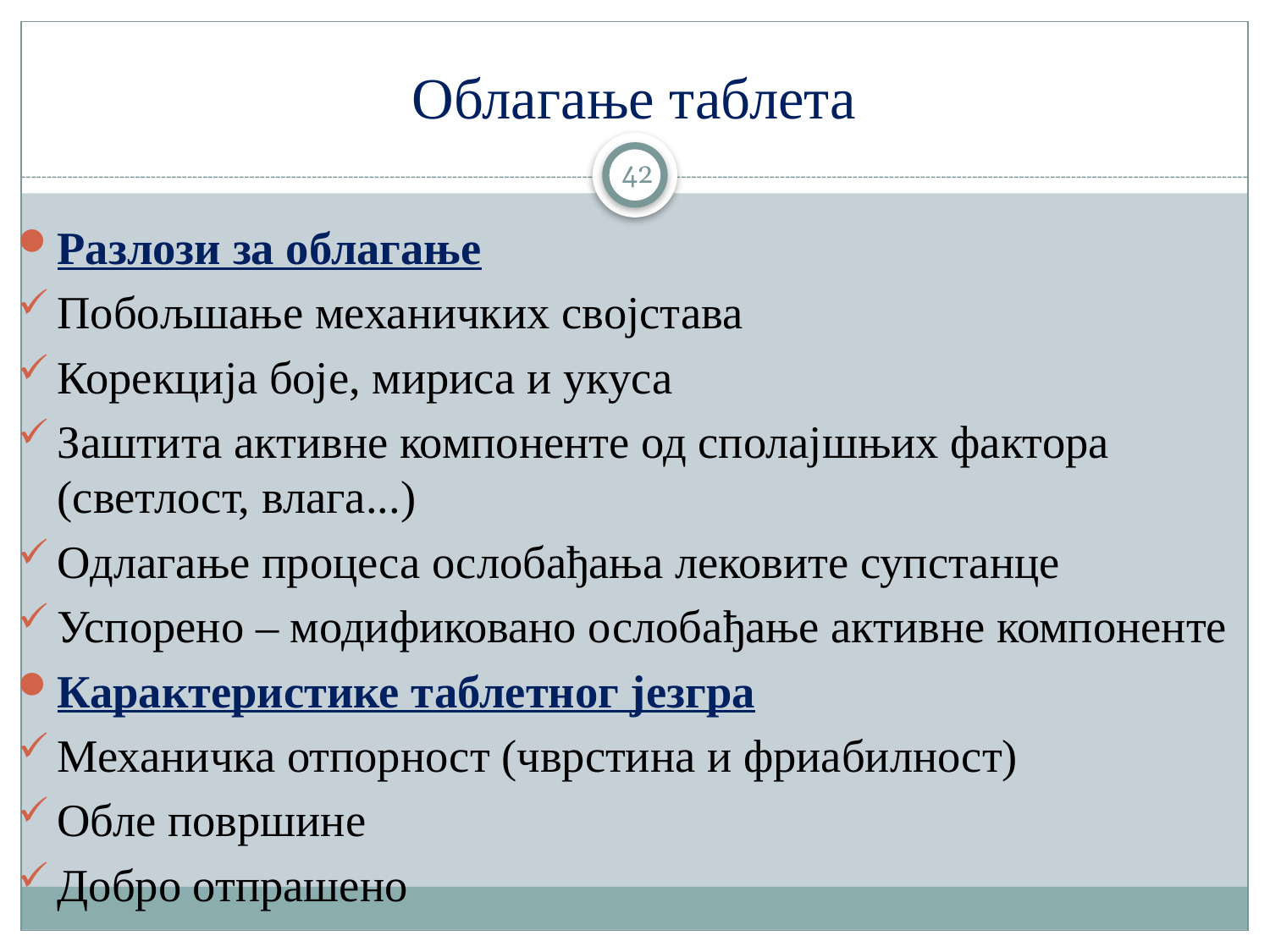

# Облагање таблета
42
Разлози за облагање
Побољшање механичких својстава
Корекција боје, мириса и укуса
Заштита активне компоненте од сполајшњих фактора (светлост, влага...)
Одлагање процеса ослобађања лековите супстанце
Успорено – модификовано ослобађање активне компоненте
Карактеристике таблетног језгра
Механичка отпорност (чврстина и фриабилност)
Обле површине
Добро отпрашено